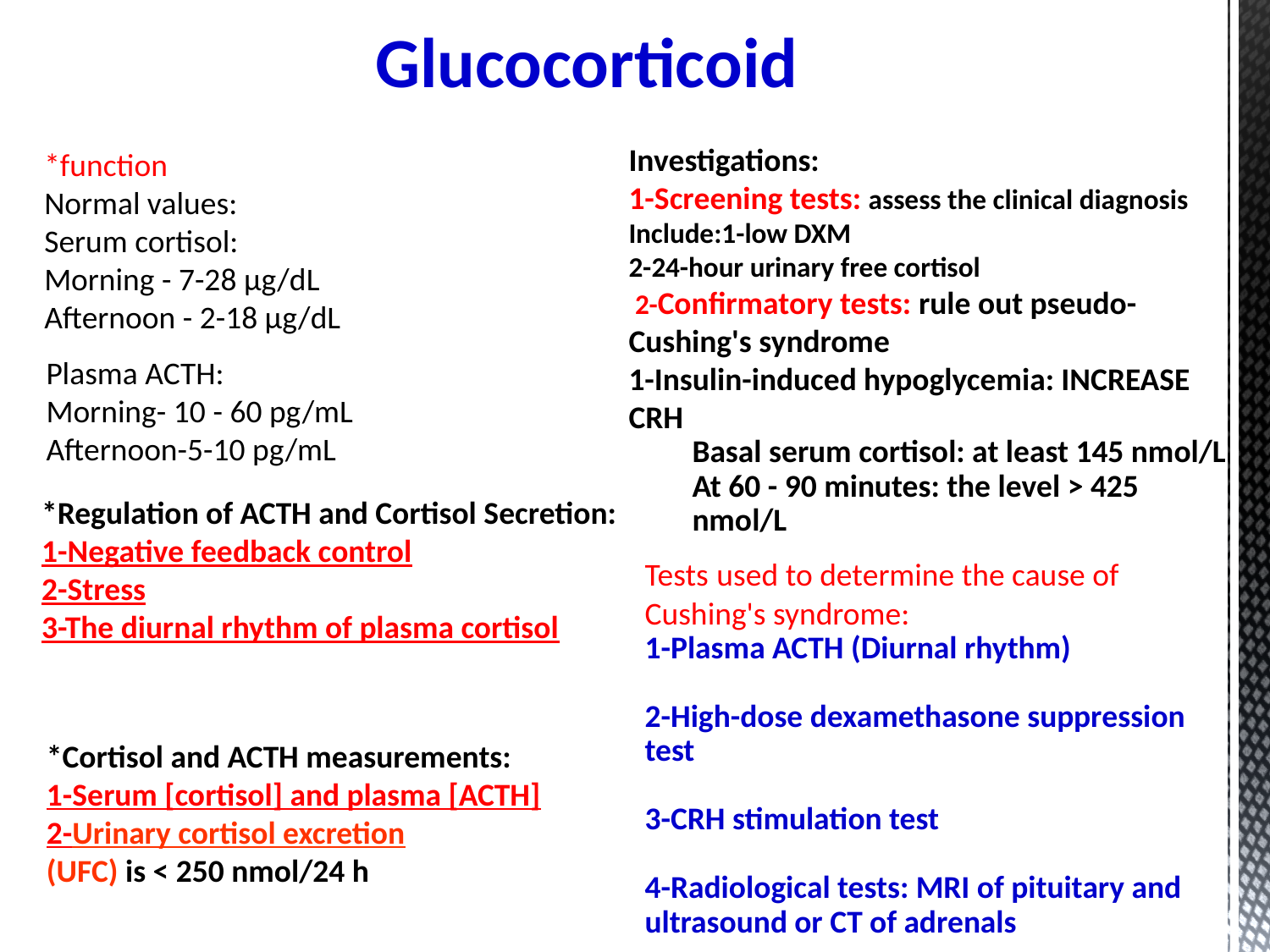

Glucocorticoid
Investigations:
1-Screening tests: assess the clinical diagnosis
Include:1-low DXM
2-24-hour urinary free cortisol
 2-Confirmatory tests: rule out pseudo-Cushing's syndrome
1-Insulin-induced hypoglycemia: INCREASE CRH
Basal serum cortisol: at least 145 nmol/L
At 60 - 90 minutes: the level > 425 nmol/L
*function
Normal values:
Serum cortisol:
Morning - 7-28 μg/dL
Afternoon - 2-18 μg/dL
Plasma ACTH:
Morning- 10 - 60 pg/mL
Afternoon-5-10 pg/mL
*Regulation of ACTH and Cortisol Secretion:
1-Negative feedback control
2-Stress
3-The diurnal rhythm of plasma cortisol
Tests used to determine the cause of Cushing's syndrome:
1-Plasma ACTH (Diurnal rhythm)

2-High-dose dexamethasone suppression test

3-CRH stimulation test

4-Radiological tests: MRI of pituitary and ultrasound or CT of adrenals
*Cortisol and ACTH measurements:
1-Serum [cortisol] and plasma [ACTH]
2-Urinary cortisol excretion
(UFC) is < 250 nmol/24 h